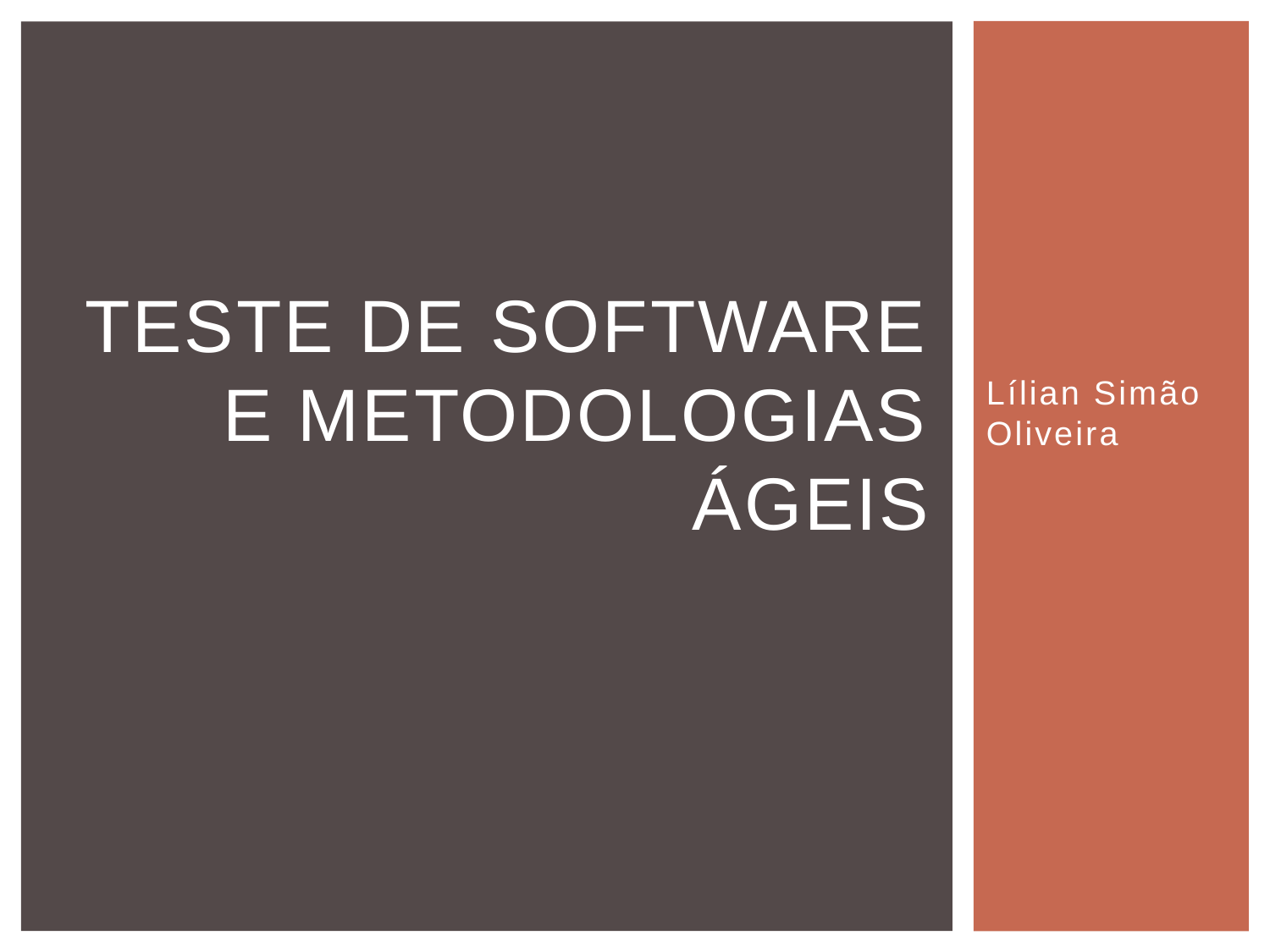

# Teste de software e Metodologias ágeis
Lílian Simão Oliveira